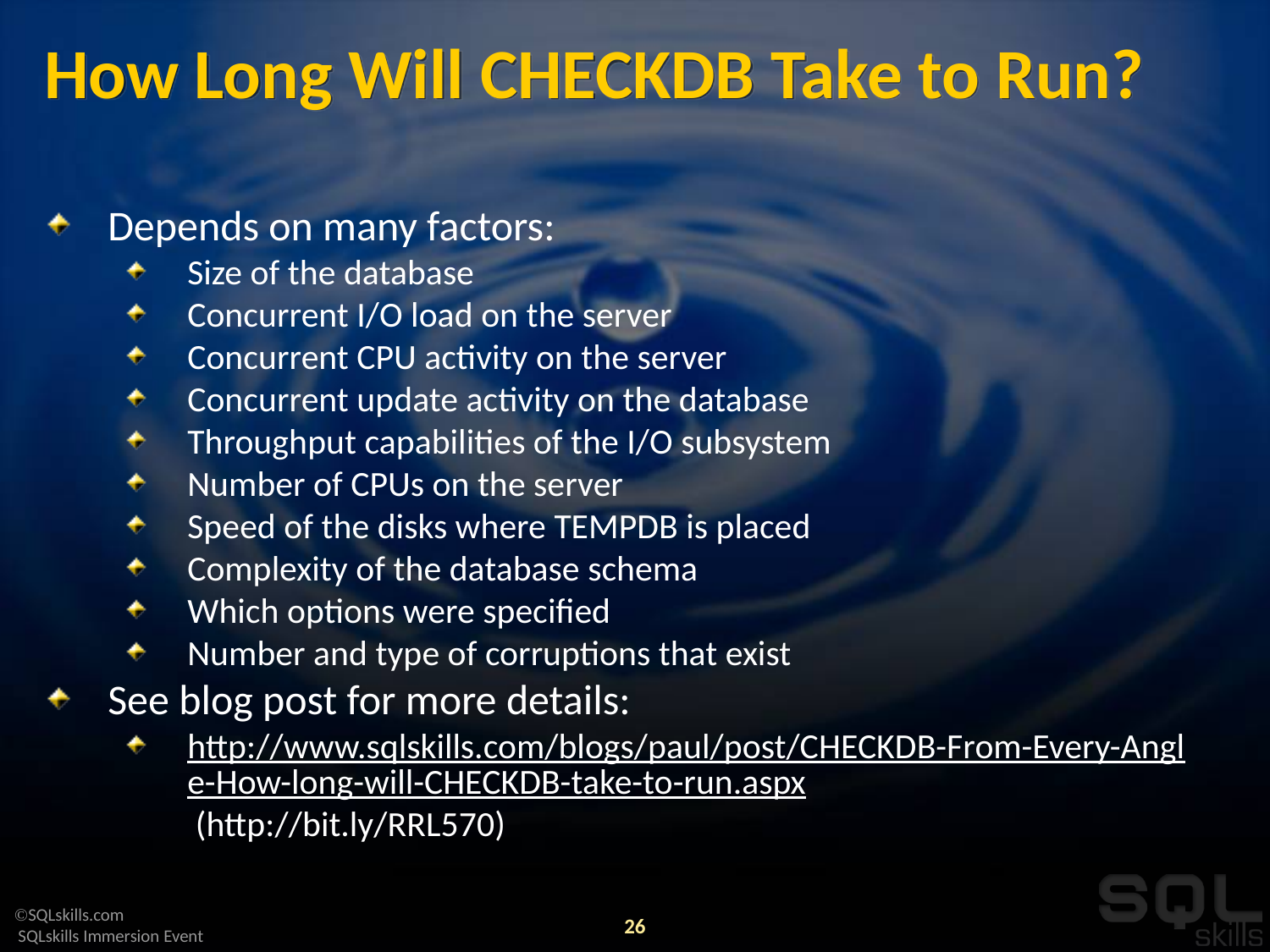

# How Long Will CHECKDB Take to Run?
Depends on many factors:
Size of the database
Concurrent I/O load on the server
Concurrent CPU activity on the server
Concurrent update activity on the database
Throughput capabilities of the I/O subsystem
Number of CPUs on the server
Speed of the disks where TEMPDB is placed
Complexity of the database schema
Which options were specified
Number and type of corruptions that exist
See blog post for more details:
http://www.sqlskills.com/blogs/paul/post/CHECKDB-From-Every-Angle-How-long-will-CHECKDB-take-to-run.aspx (http://bit.ly/RRL570)
26